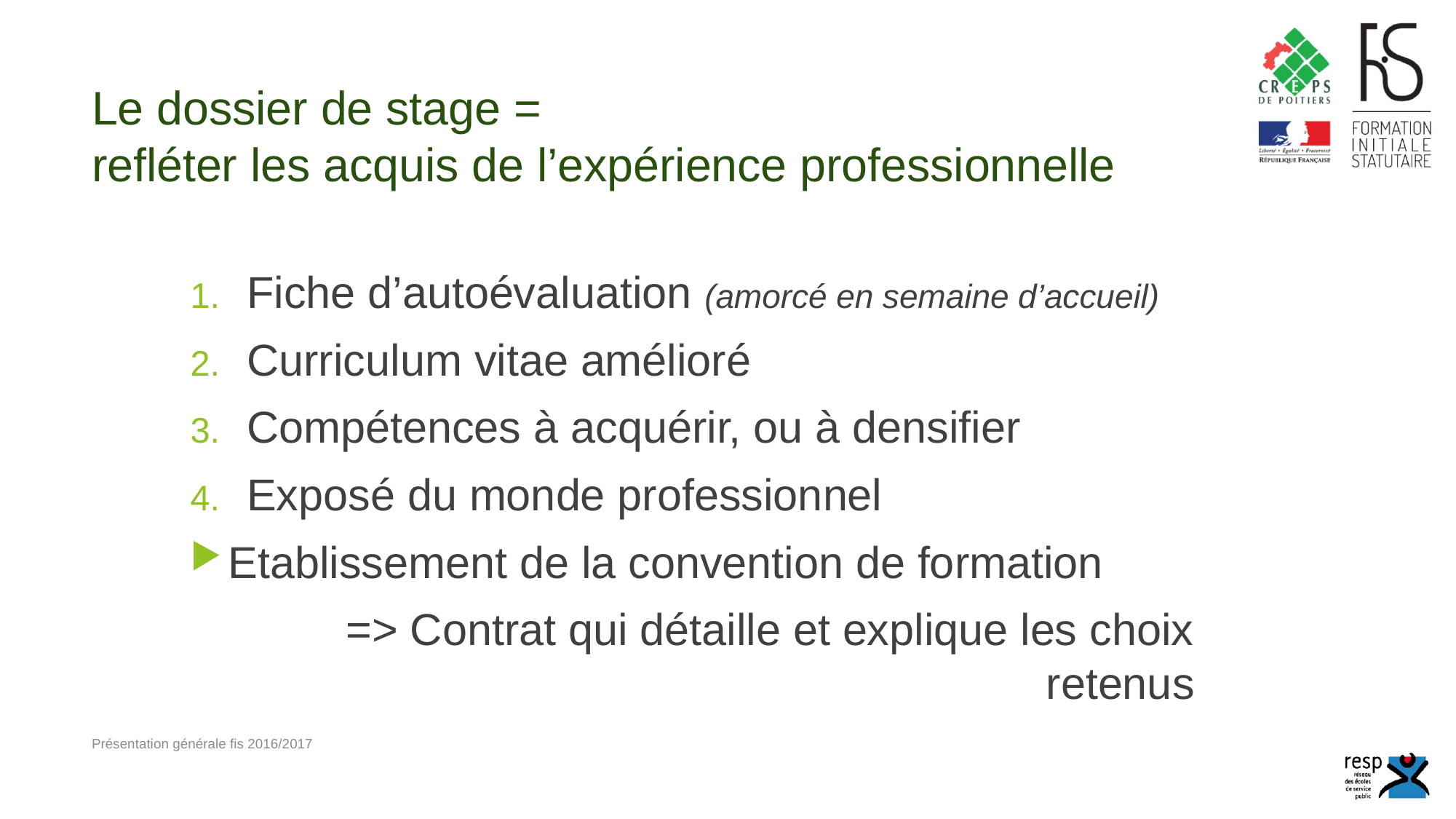

# Le dossier de stage = refléter les acquis de l’expérience professionnelle
Fiche d’autoévaluation (amorcé en semaine d’accueil)
Curriculum vitae amélioré
Compétences à acquérir, ou à densifier
Exposé du monde professionnel
Etablissement de la convention de formation
=> Contrat qui détaille et explique les choix retenus
Présentation générale fis 2016/2017